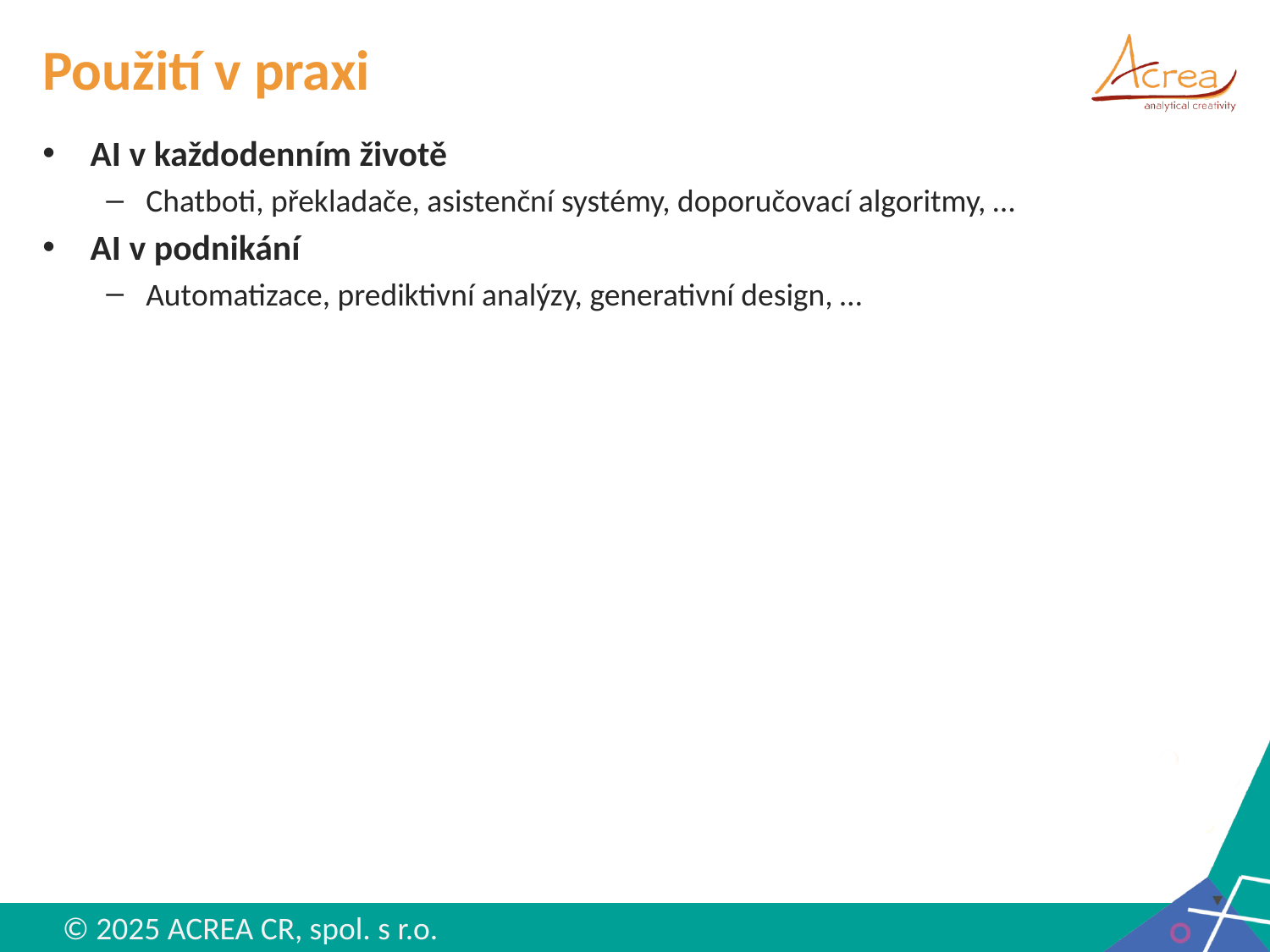

# Použití v praxi
AI v každodenním životě
Chatboti, překladače, asistenční systémy, doporučovací algoritmy, …
AI v podnikání
Automatizace, prediktivní analýzy, generativní design, …